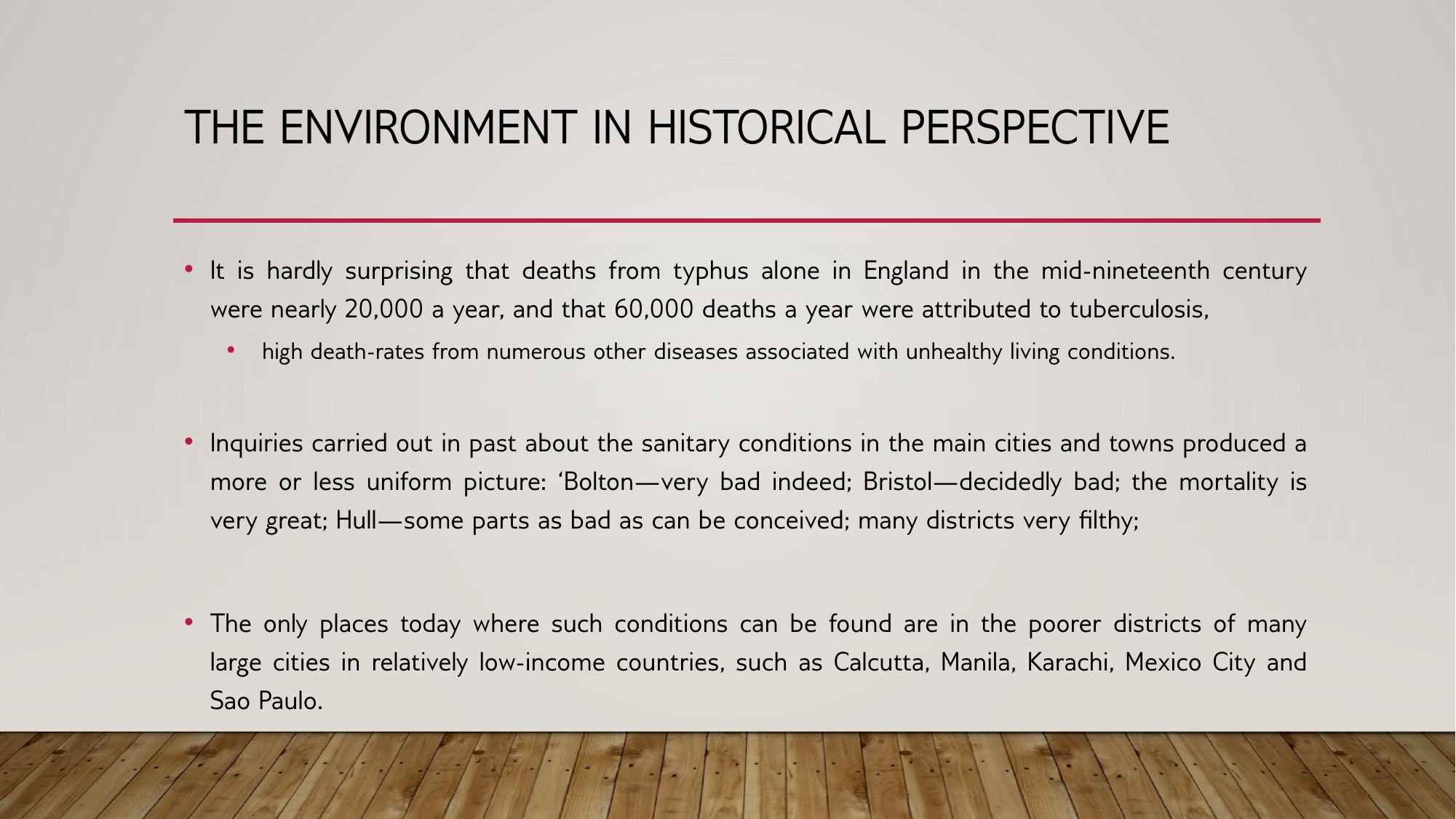

# The Environment in Historical Perspective
It is hardly surprising that deaths from typhus alone in England in the mid-nineteenth century were nearly 20,000 a year, and that 60,000 deaths a year were attributed to tuberculosis,
high death-rates from numerous other diseases associated with unhealthy living conditions.

Inquiries carried out in past about the sanitary conditions in the main cities and towns produced a more or less uniform picture: ‘Bolton—very bad indeed; Bristol—decidedly bad; the mortality is very great; Hull—some parts as bad as can be conceived; many districts very filthy;

The only places today where such conditions can be found are in the poorer districts of many large cities in relatively low-income countries, such as Calcutta, Manila, Karachi, Mexico City and Sao Paulo.